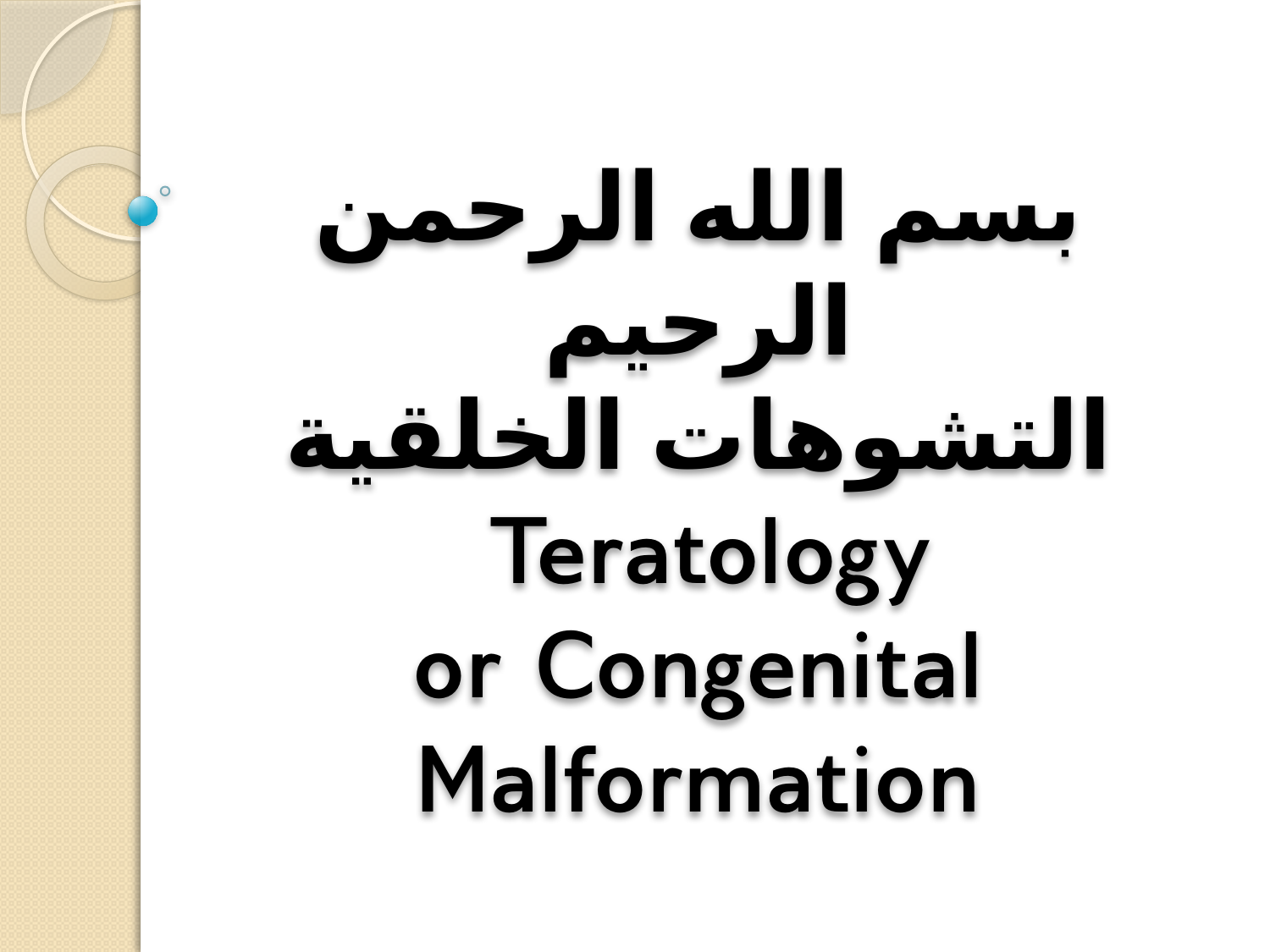

بسم الله الرحمن الرحيم
التشوهات الخلقية
Teratology
or Congenital Malformation